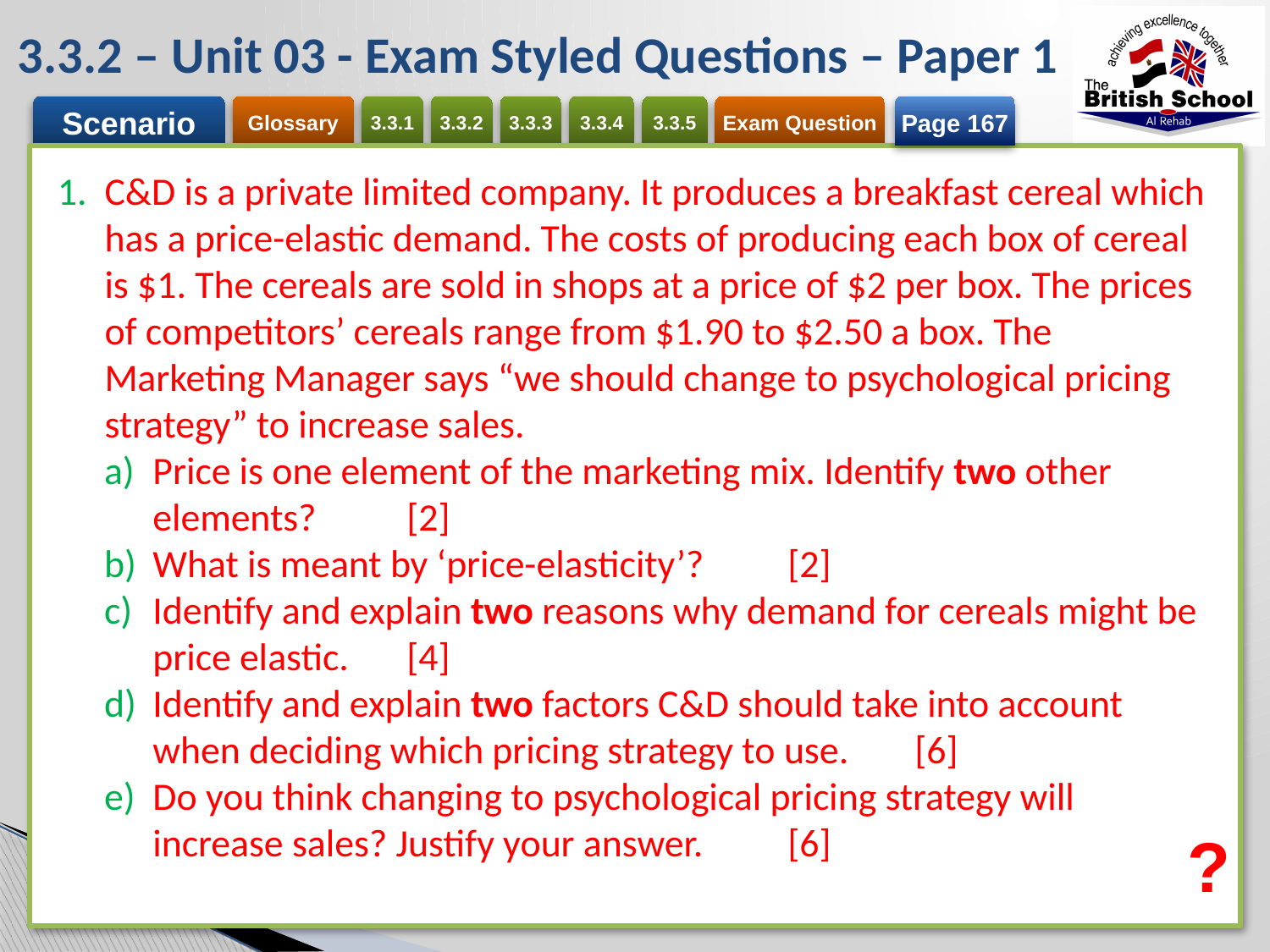

# 3.3.2 – Unit 03 - Exam Styled Questions – Paper 1
Page 167
C&D is a private limited company. It produces a breakfast cereal which has a price-elastic demand. The costs of producing each box of cereal is $1. The cereals are sold in shops at a price of $2 per box. The prices of competitors’ cereals range from $1.90 to $2.50 a box. The Marketing Manager says “we should change to psychological pricing strategy” to increase sales.
Price is one element of the marketing mix. Identify two other elements?	[2]
What is meant by ‘price-elasticity’?	[2]
Identify and explain two reasons why demand for cereals might be price elastic.	[4]
Identify and explain two factors C&D should take into account when deciding which pricing strategy to use.	[6]
Do you think changing to psychological pricing strategy will increase sales? Justify your answer.	[6]
?